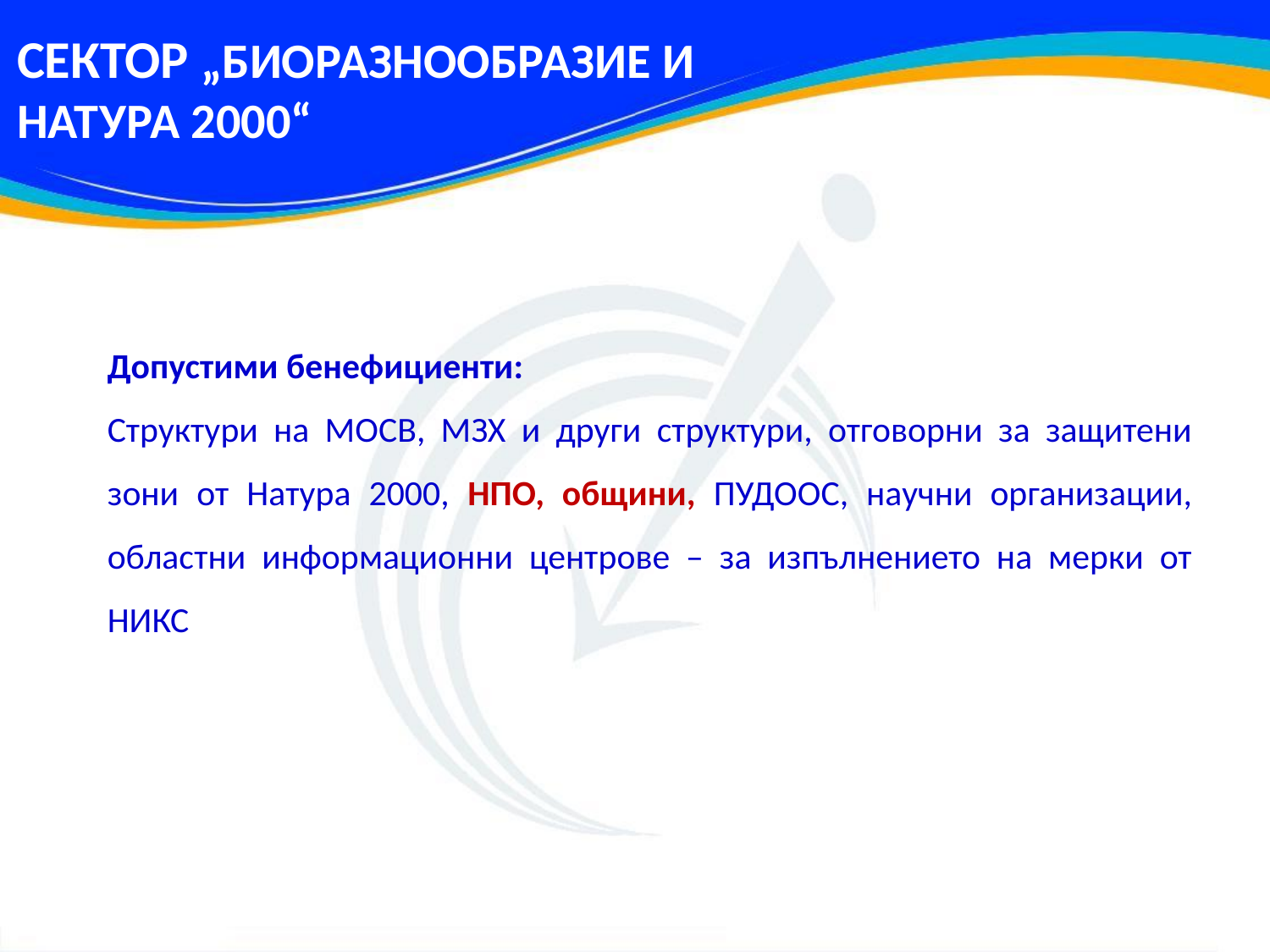

СЕКТОР „БИОРАЗНООБРАЗИЕ И НАТУРА 2000“
Допустими бенефициенти:
Структури на МОСВ, МЗХ и други структури, отговорни за защитени зони от Натура 2000, НПО, общини, ПУДООС, научни организации, областни информационни центрове – за изпълнението на мерки от НИКС